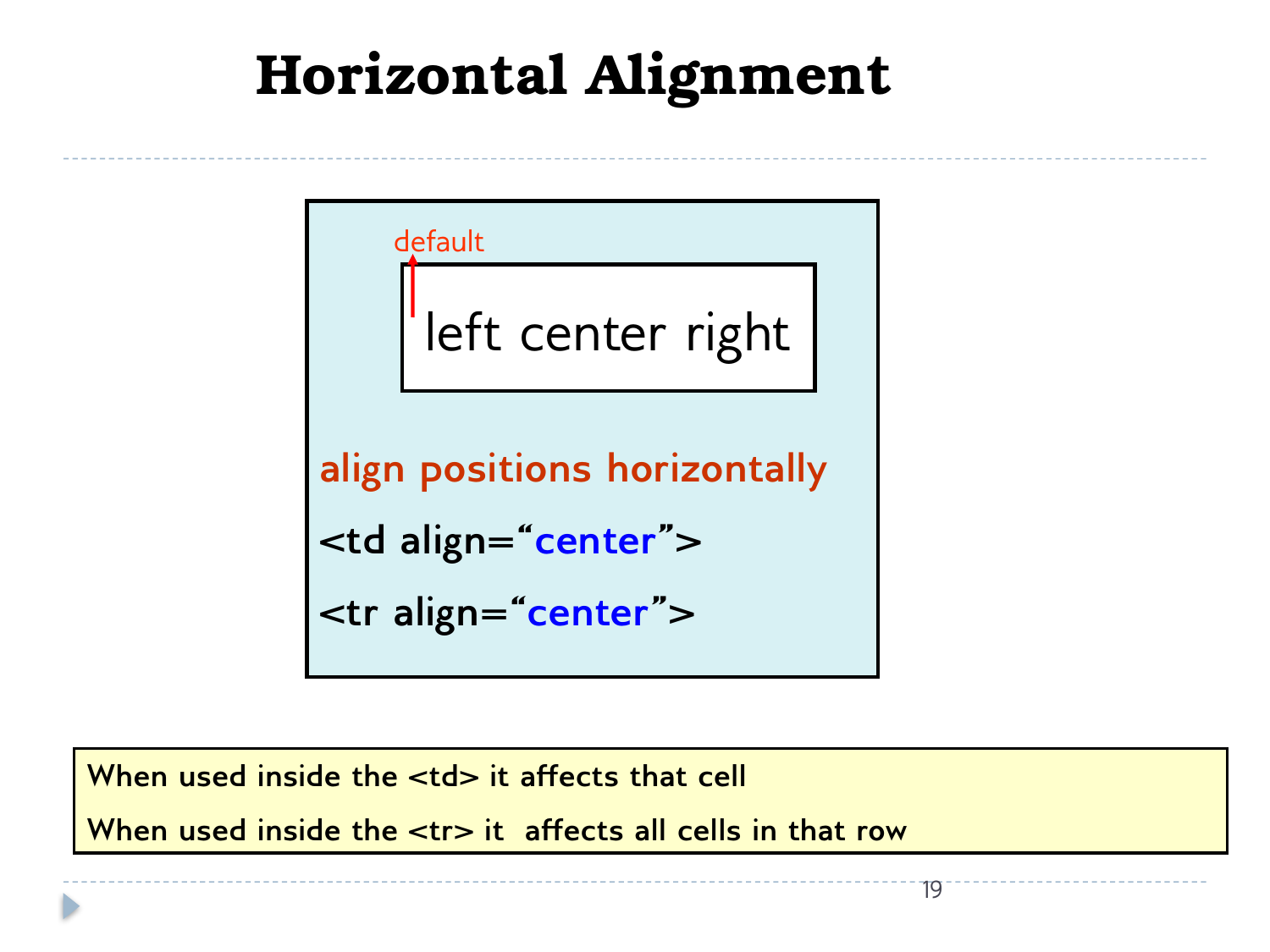

Horizontal Alignment

default

left center right

align positions horizontally
<td align=“center”>
<tr align=“center”>

When used inside the <td> it affects that cell
When used inside the <tr> it  affects all cells in that row
19